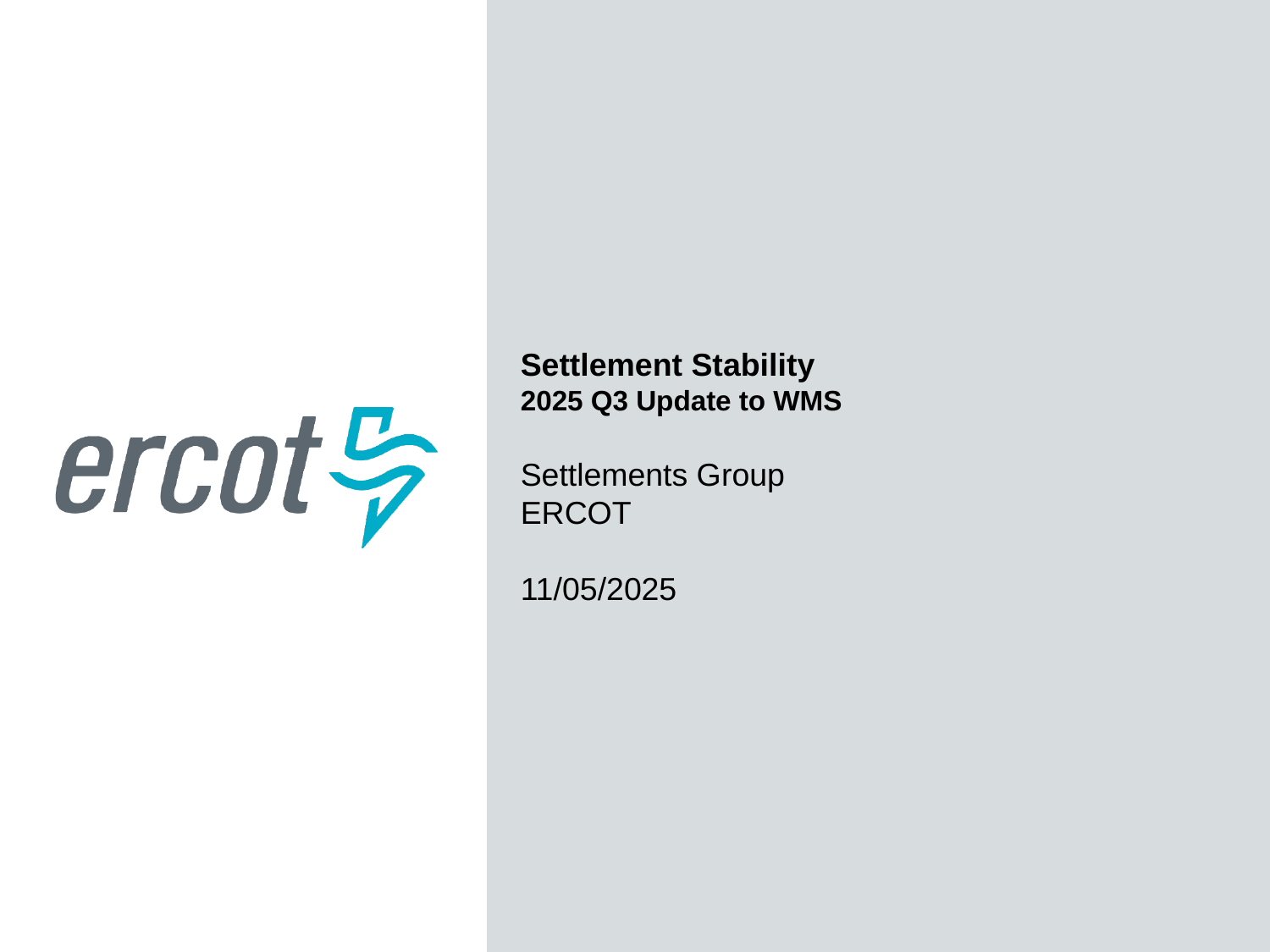

Settlement Stability
2025 Q3 Update to WMS

Settlements Group
ERCOT

11/05/2025